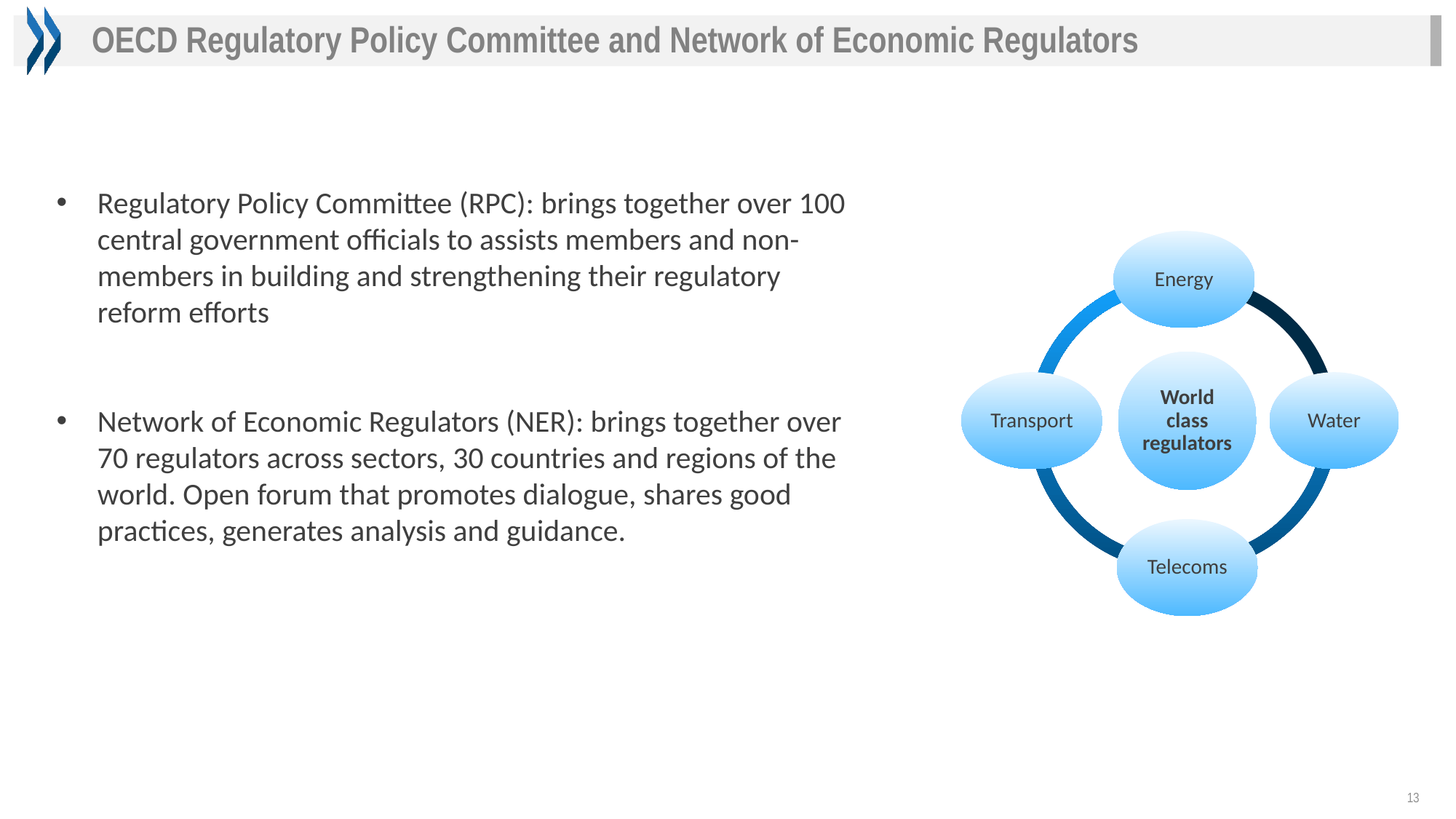

OECD Regulatory Policy Committee and Network of Economic Regulators
Regulatory Policy Committee (RPC): brings together over 100 central government officials to assists members and non-members in building and strengthening their regulatory reform efforts

Network of Economic Regulators (NER): brings together over 70 regulators across sectors, 30 countries and regions of the world. Open forum that promotes dialogue, shares good practices, generates analysis and guidance.

World class regulators
Energy
Water
Telecoms
Transport
13